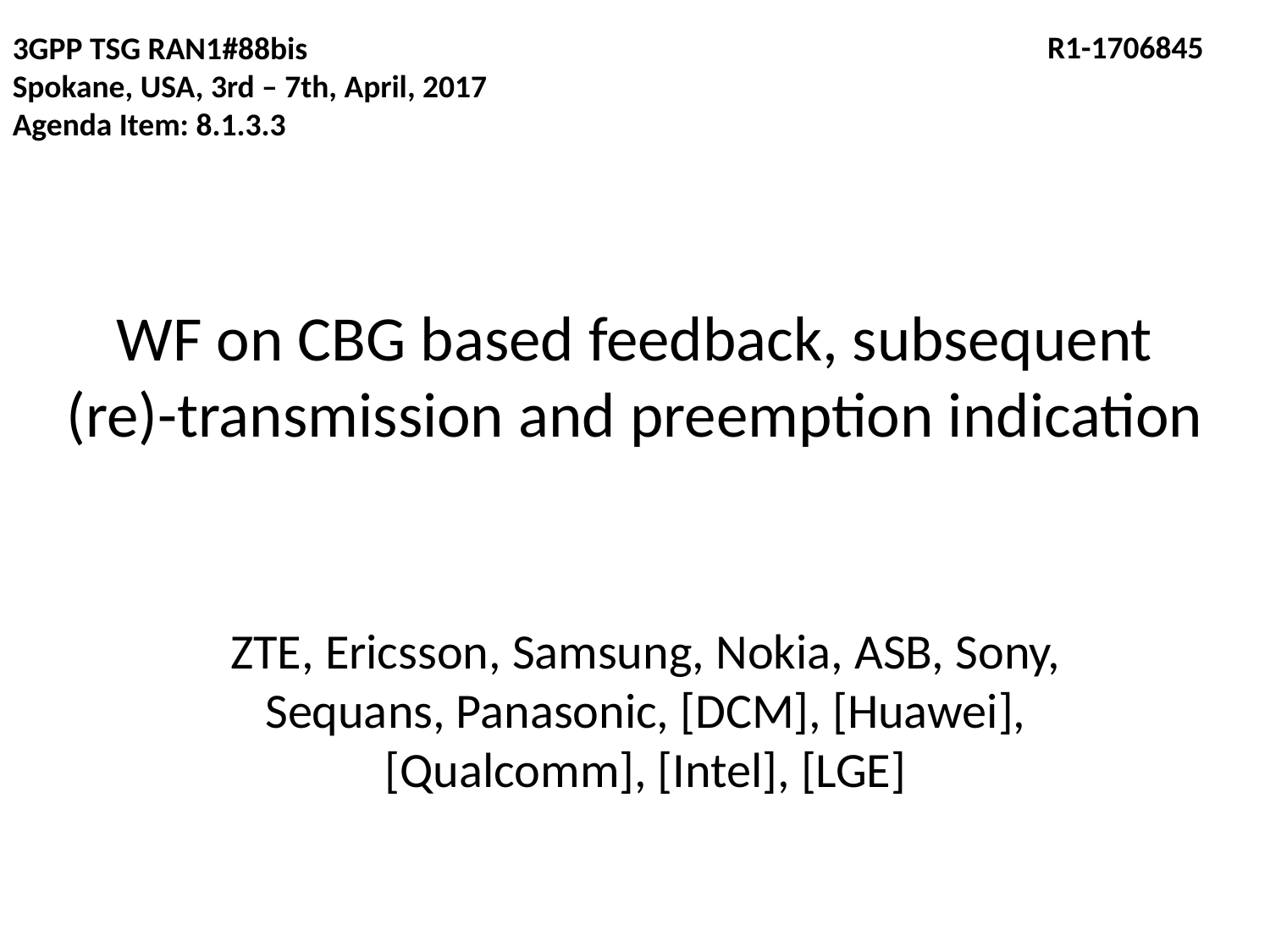

3GPP TSG RAN1#88bis
Spokane, USA, 3rd – 7th, April, 2017
Agenda Item: 8.1.3.3

 R1-1706845
# WF on CBG based feedback, subsequent (re)-transmission and preemption indication
ZTE, Ericsson, Samsung, Nokia, ASB, Sony, Sequans, Panasonic, [DCM], [Huawei], [Qualcomm], [Intel], [LGE]